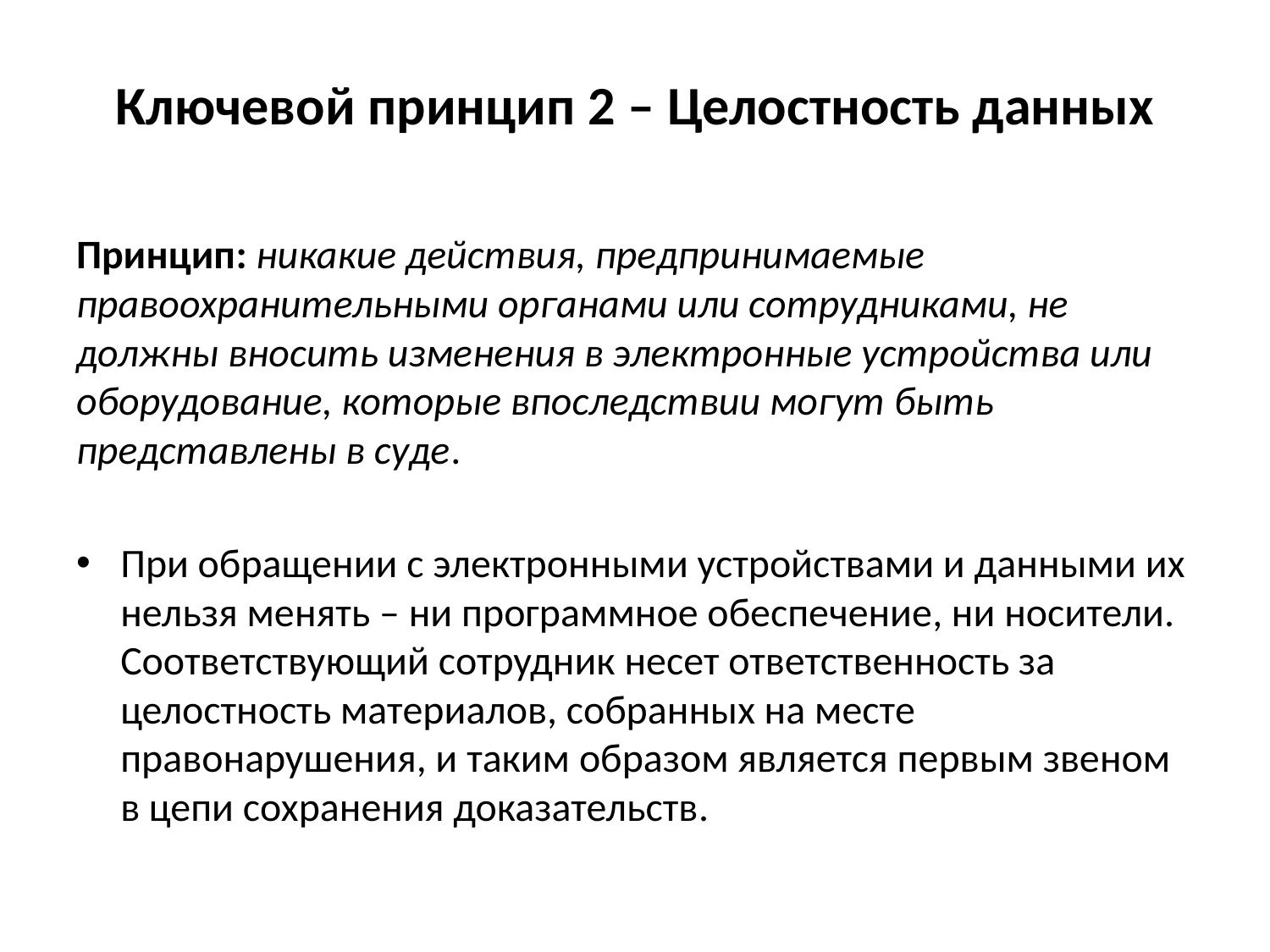

# Ключевой принцип 2 – Целостность данных
Принцип: никакие действия, предпринимаемые правоохранительными органами или сотрудниками, не должны вносить изменения в электронные устройства или оборудование, которые впоследствии могут быть представлены в суде.

При обращении с электронными устройствами и данными их нельзя менять – ни программное обеспечение, ни носители. Соответствующий сотрудник несет ответственность за целостность материалов, собранных на месте правонарушения, и таким образом является первым звеном в цепи сохранения доказательств.